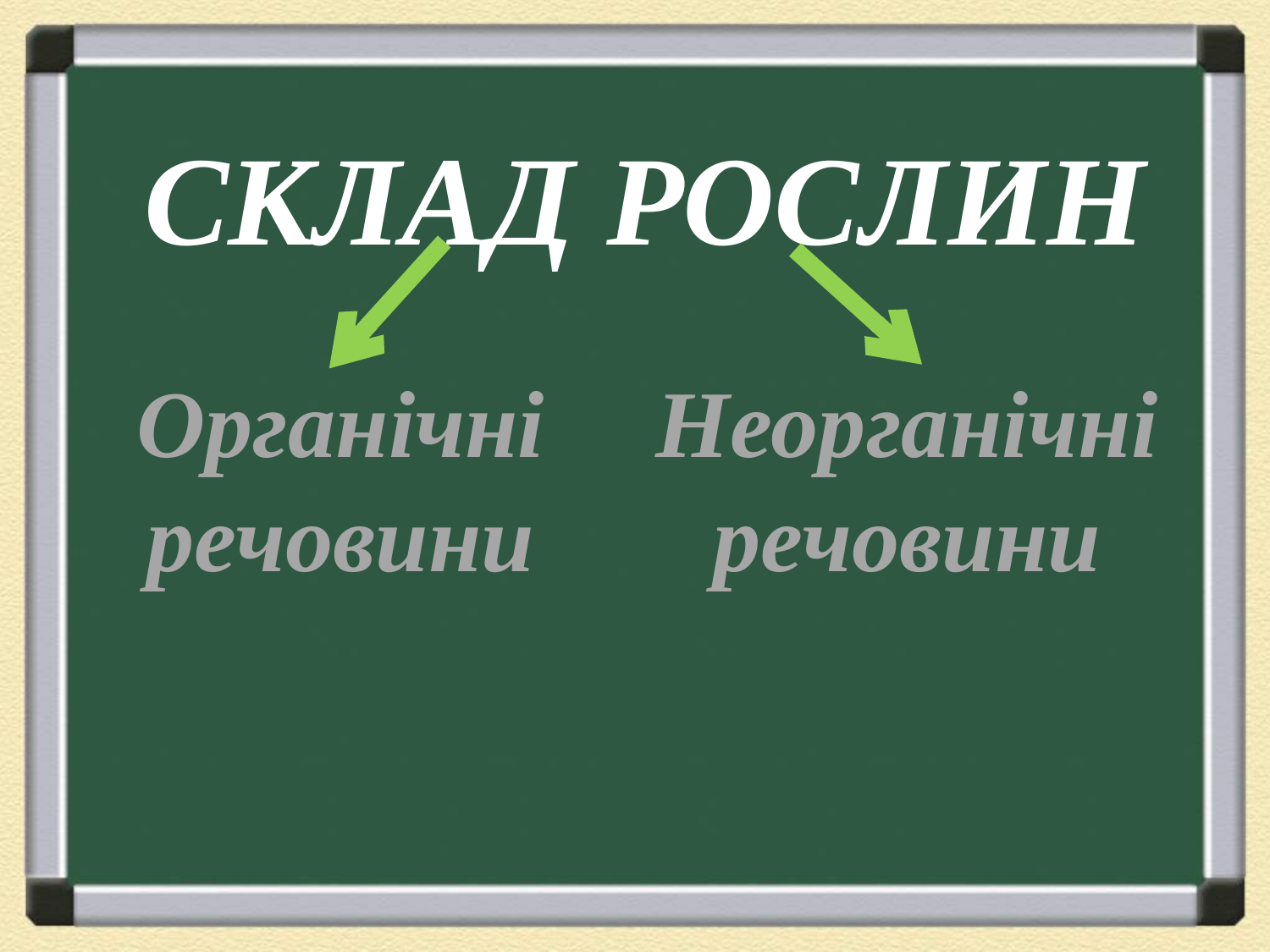

# СКЛАД РОСЛИН
Органічні речовини
Неорганічні речовини